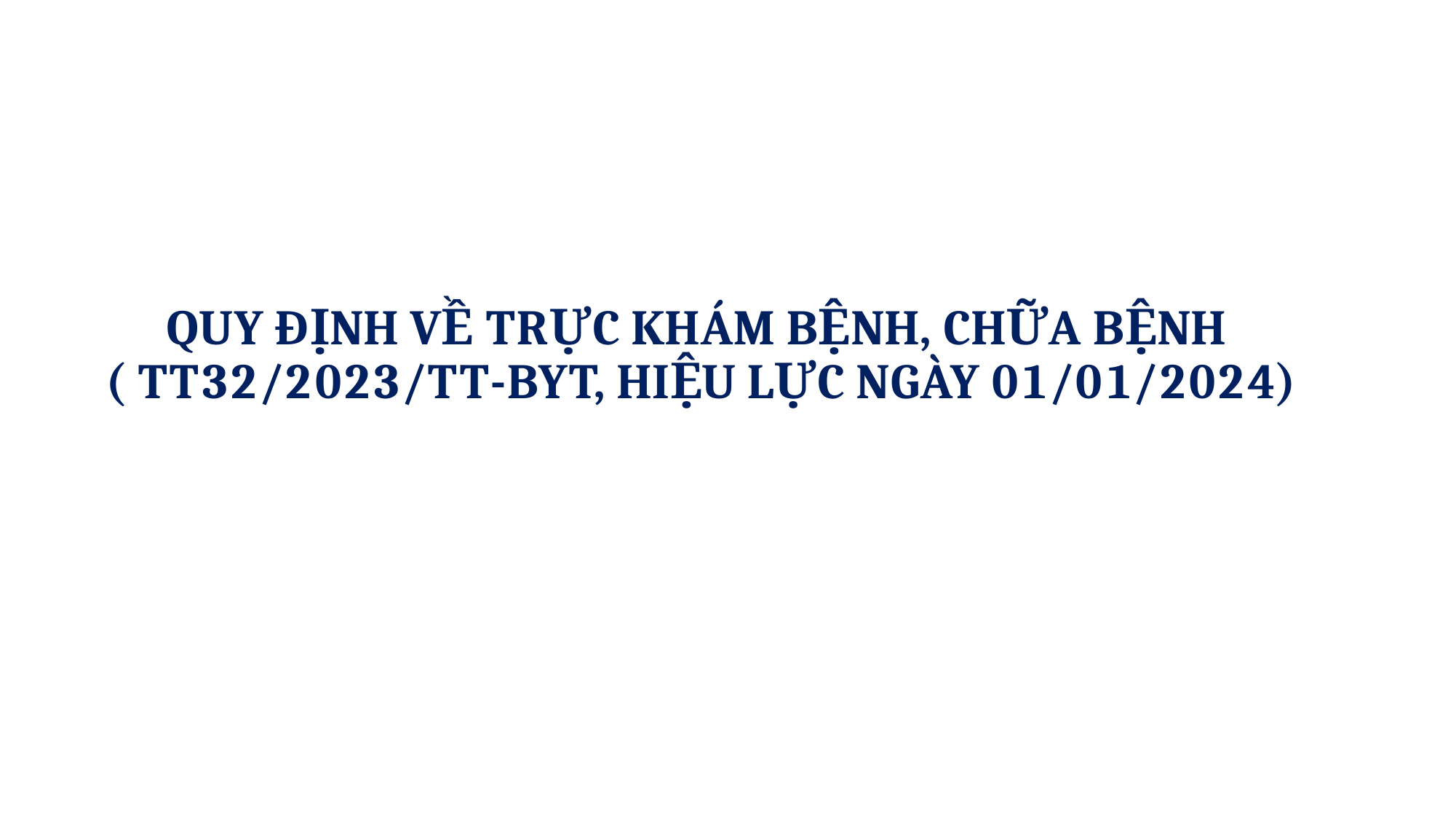

# QUY ĐỊNH VỀ TRỰC KHÁM BỆNH, CHỮA BỆNH ( TT32/2023/TT-BYT, HIỆU LỰC NGÀY 01/01/2024)